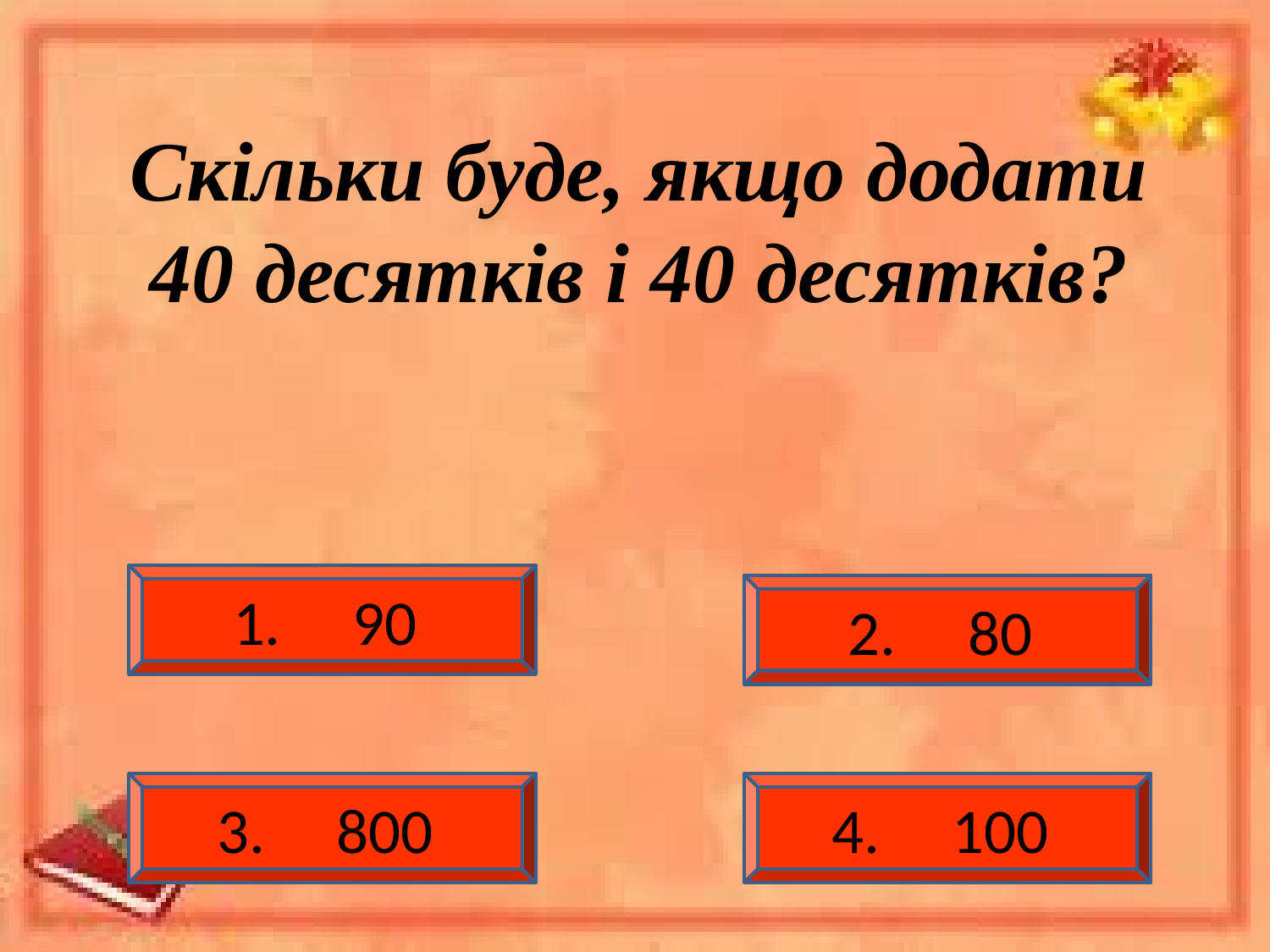

# Скільки буде, якщо додати 40 десятків і 40 десятків?
1.     90
2.     80
3.     800
4.     100